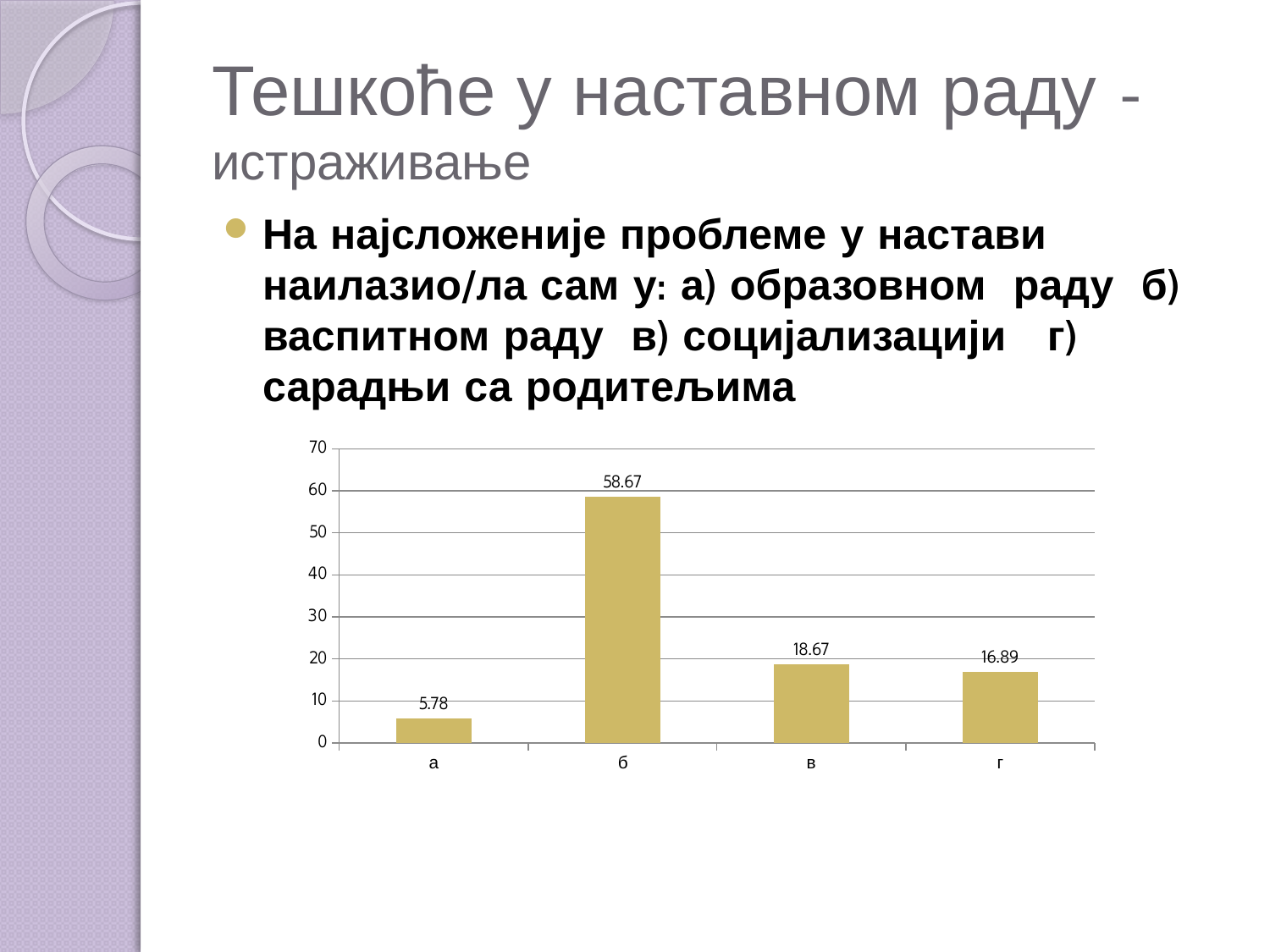

# Тешкоће у наставном раду - истраживање
На најсложеније проблеме у настави наилазио/ла сам у: а) образовном  раду  б) васпитном раду  в) социјализацији   г) сарадњи са родитељима

### Chart

| Category |  |
|---|---|
| а | 5.777777777777778 |
| б | 58.66666666666629 |
| в | 18.666666666666668 |
| г | 16.888888888888893 |